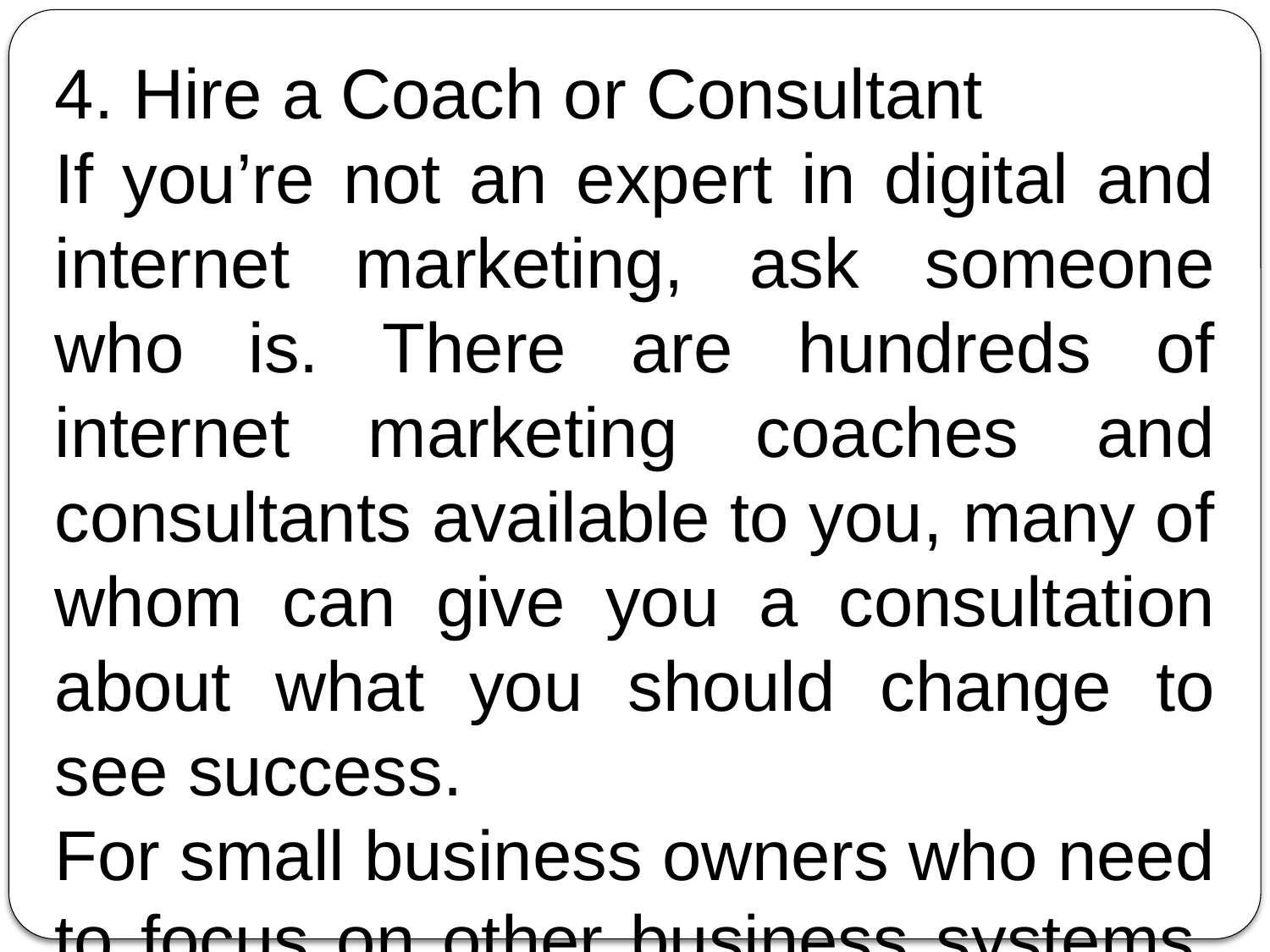

4. Hire a Coach or Consultant
If you’re not an expert in digital and internet marketing, ask someone who is. There are hundreds of internet marketing coaches and consultants available to you, many of whom can give you a consultation about what you should change to see success.
For small business owners who need to focus on other business systems, a coach or consultant can be extremely helpful.